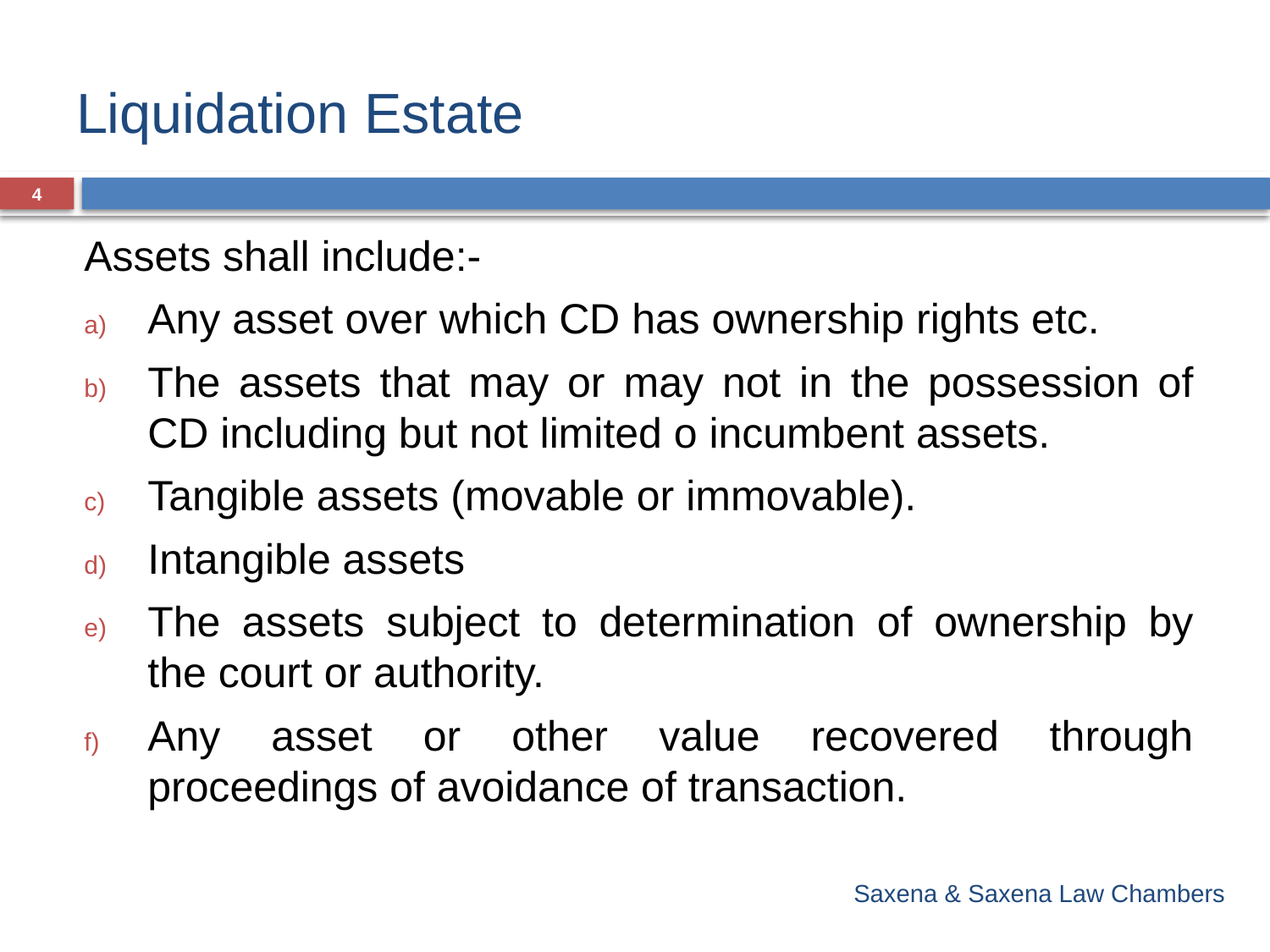

# Liquidation Estate
4
Assets shall include:-
Any asset over which CD has ownership rights etc.
The assets that may or may not in the possession of CD including but not limited o incumbent assets.
Tangible assets (movable or immovable).
Intangible assets
The assets subject to determination of ownership by the court or authority.
Any asset or other value recovered through proceedings of avoidance of transaction.

Saxena & Saxena Law Chambers